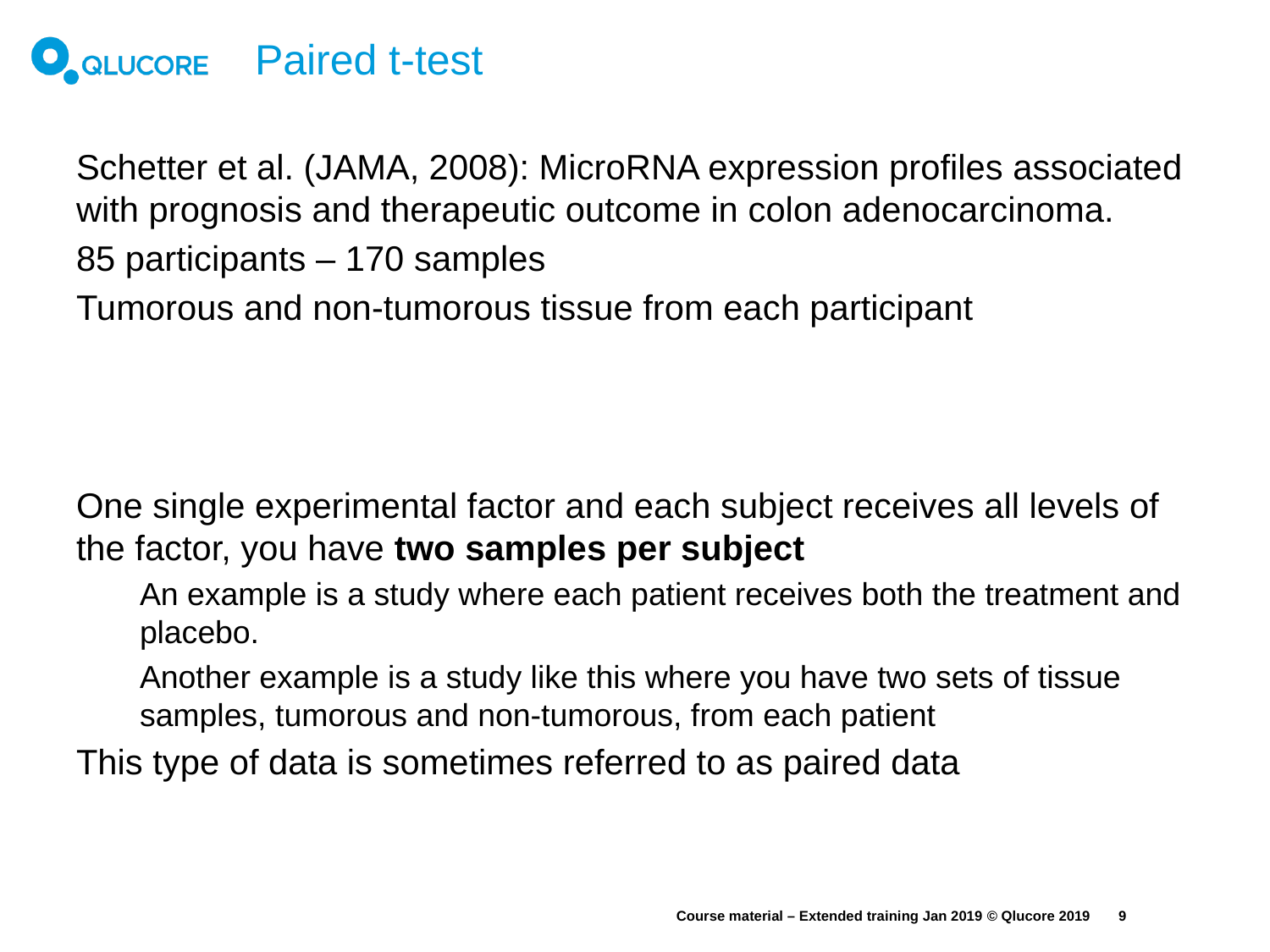

# Paired t-test
Schetter et al. (JAMA, 2008): MicroRNA expression profiles associated with prognosis and therapeutic outcome in colon adenocarcinoma.
85 participants – 170 samples
Tumorous and non-tumorous tissue from each participant

One single experimental factor and each subject receives all levels of the factor, you have two samples per subject
An example is a study where each patient receives both the treatment and placebo.
Another example is a study like this where you have two sets of tissue samples, tumorous and non-tumorous, from each patient
This type of data is sometimes referred to as paired data